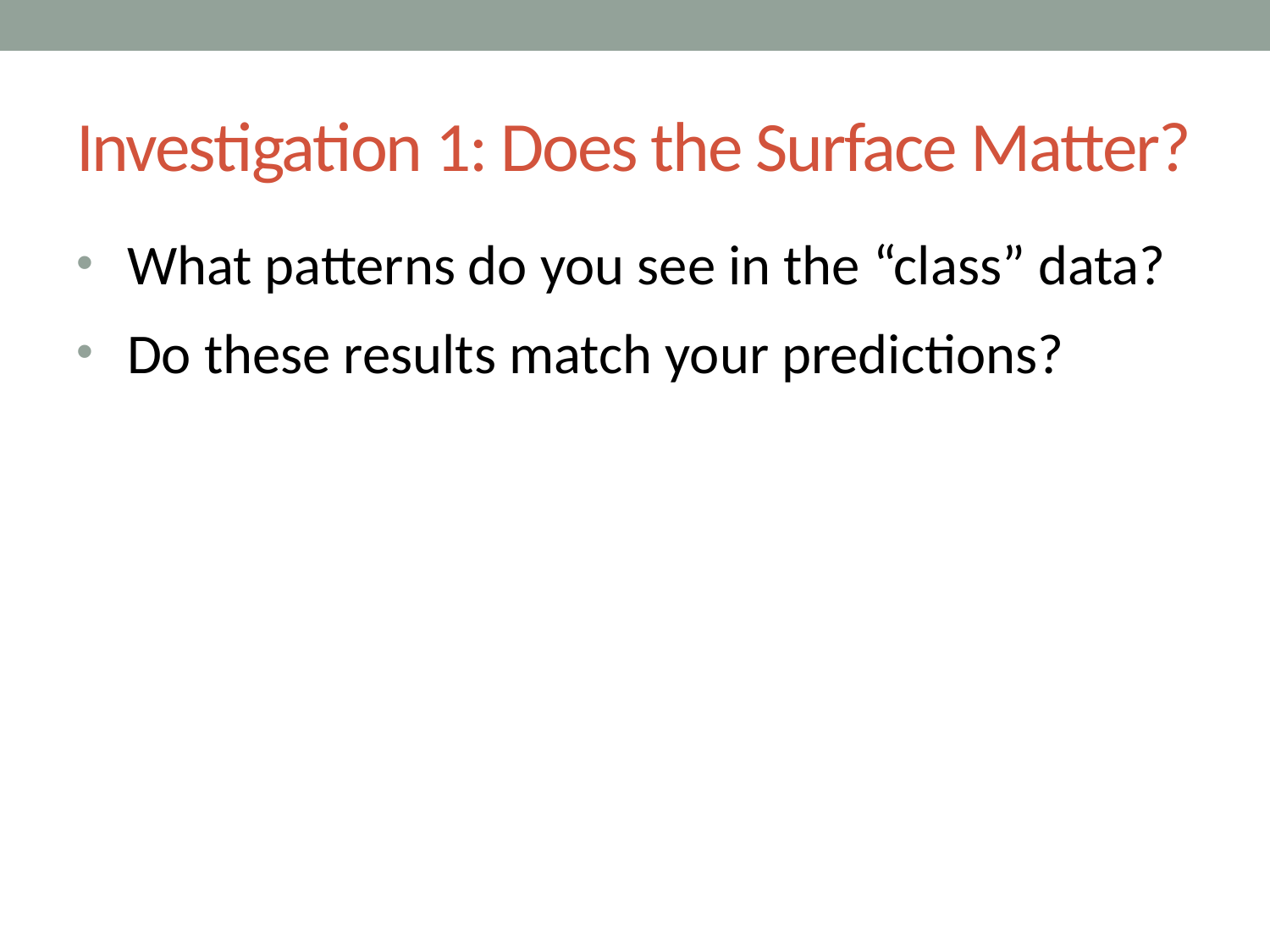

Investigation 1: Does the Surface Matter?
What patterns do you see in the “class” data?
Do these results match your predictions?